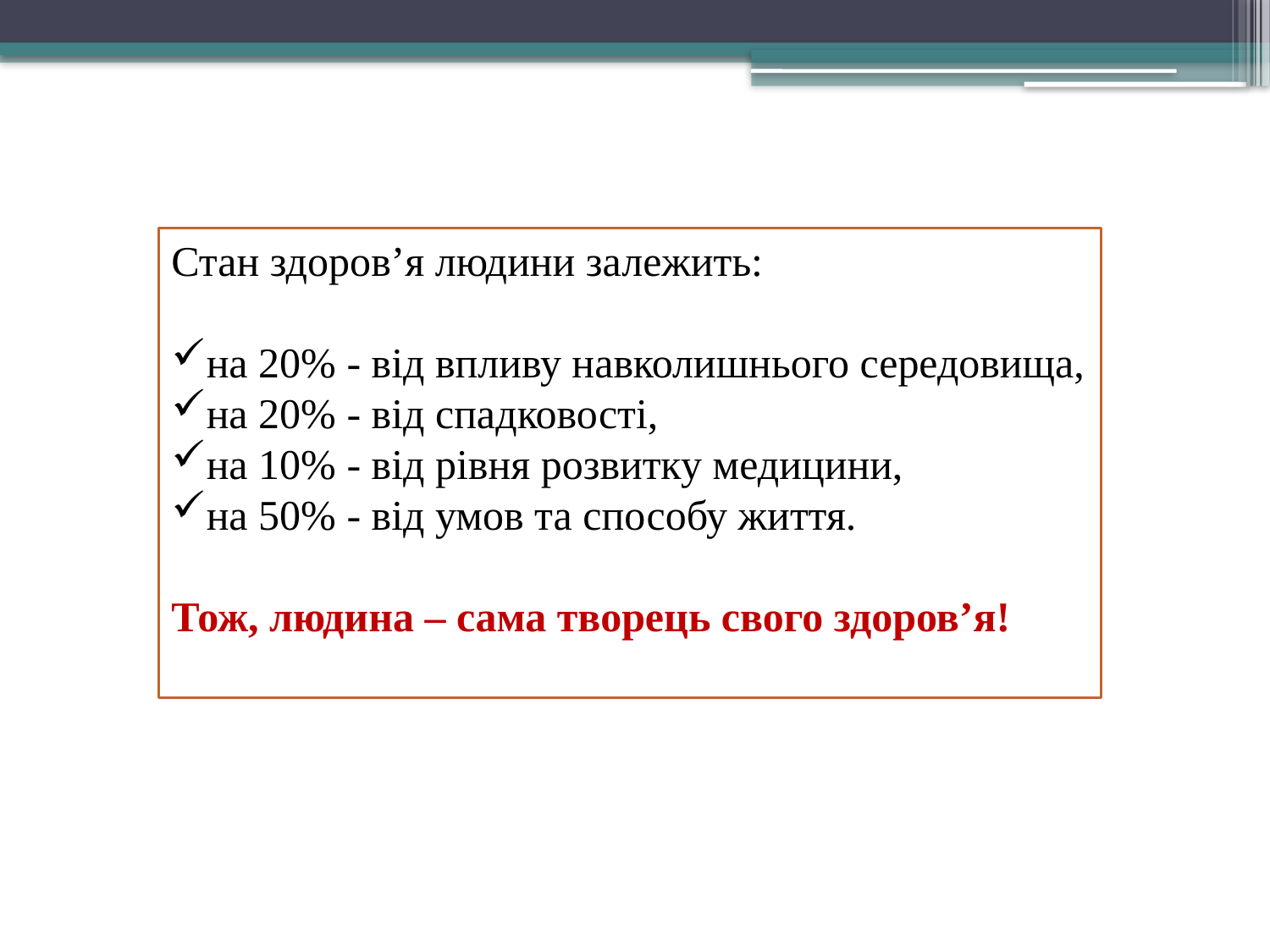

Стан здоров’я людини залежить:

на 20% - від впливу навколишнього середовища,
на 20% - від спадковості,
на 10% - від рівня розвитку медицини,
на 50% - від умов та способу життя.

Тож, людина – сама творець свого здоров’я!